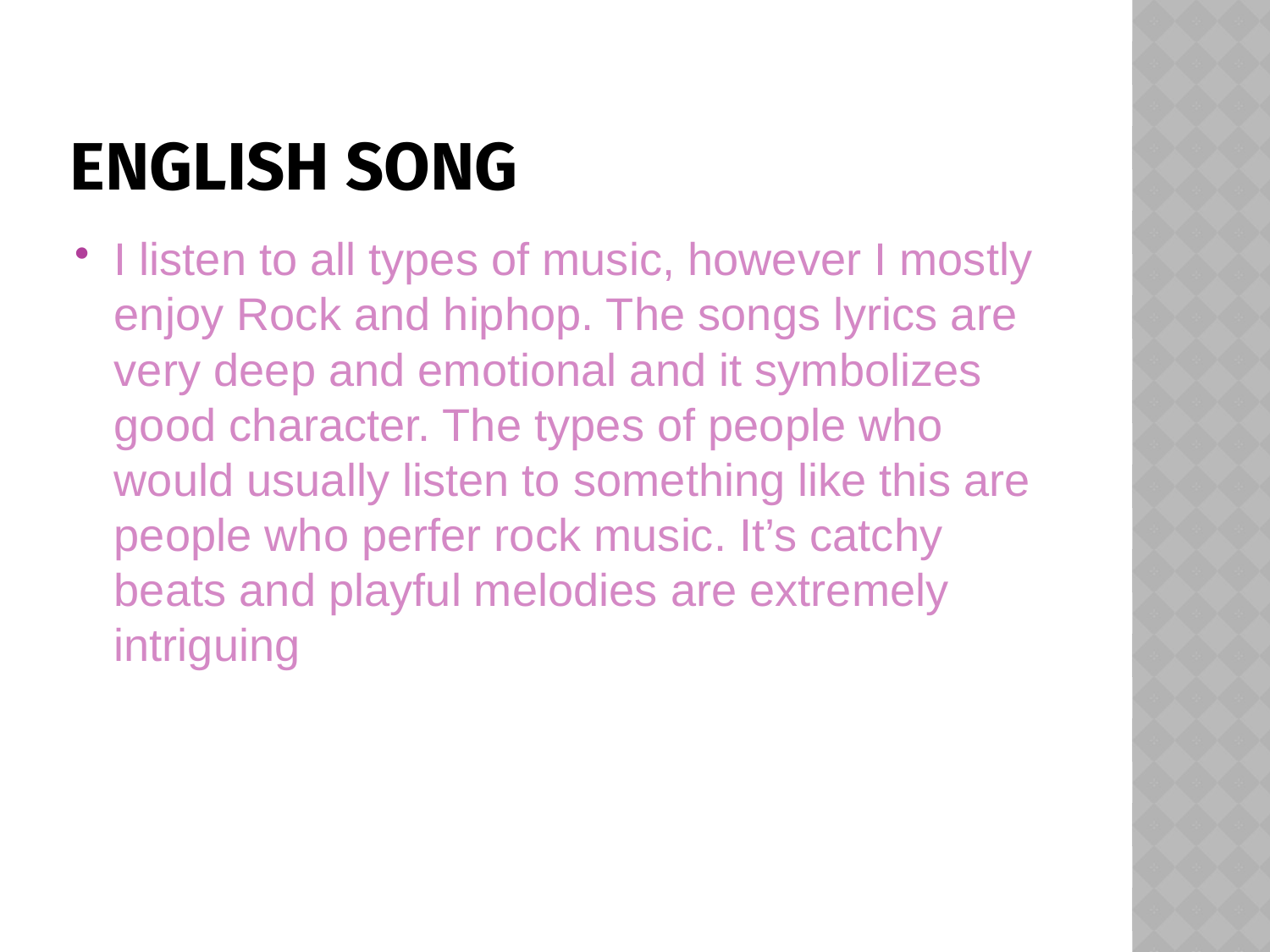

# English song
I listen to all types of music, however I mostly enjoy Rock and hiphop. The songs lyrics are very deep and emotional and it symbolizes good character. The types of people who would usually listen to something like this are people who perfer rock music. It’s catchy beats and playful melodies are extremely intriguing